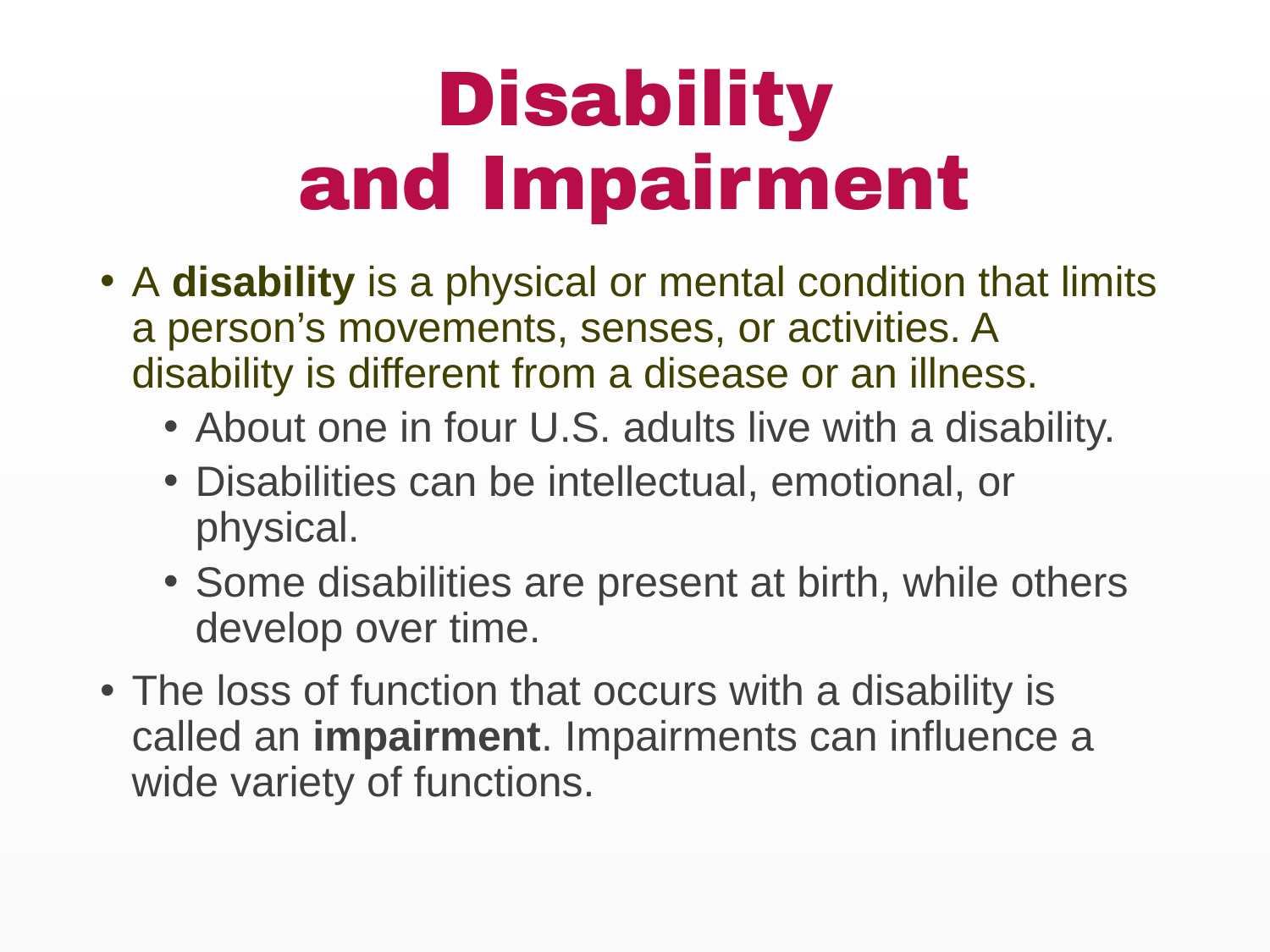

# Disability and Impairment
A disability is a physical or mental condition that limits a person’s movements, senses, or activities. A disability is different from a disease or an illness.
About one in four U.S. adults live with a disability.
Disabilities can be intellectual, emotional, or physical.
Some disabilities are present at birth, while others develop over time.
The loss of function that occurs with a disability is called an impairment. Impairments can influence a wide variety of functions.